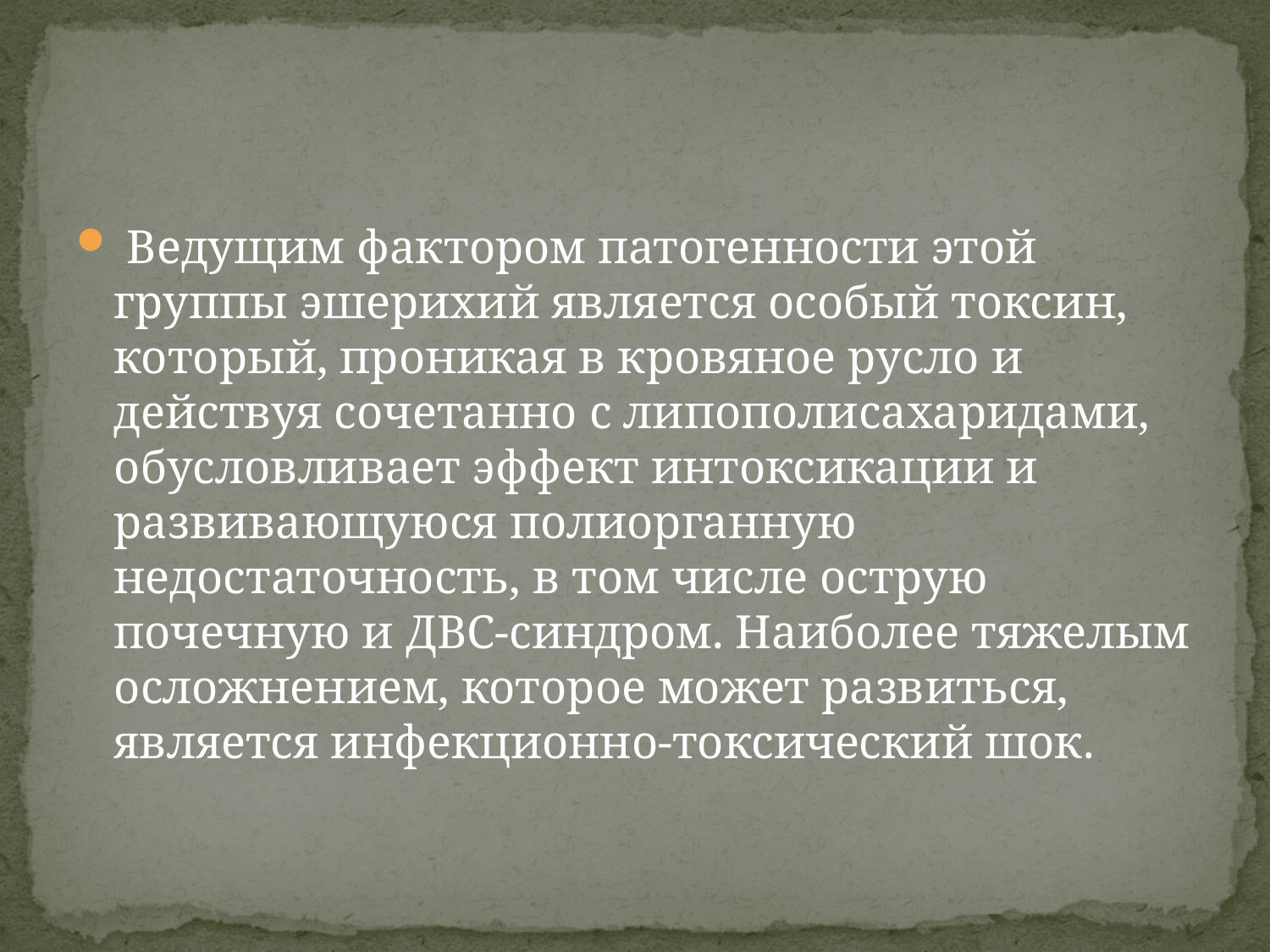

#
 Ведущим фактором патогенности этой группы эшерихий является особый токсин, который, проникая в кровяное русло и действуя сочетанно с липополисахаридами, обусловливает эффект интоксикации и развивающуюся полиорганную недостаточность, в том числе острую почечную и ДВС‑синдром. Наиболее тяжелым осложнением, которое может развиться, является инфекционно‑токсический шок.